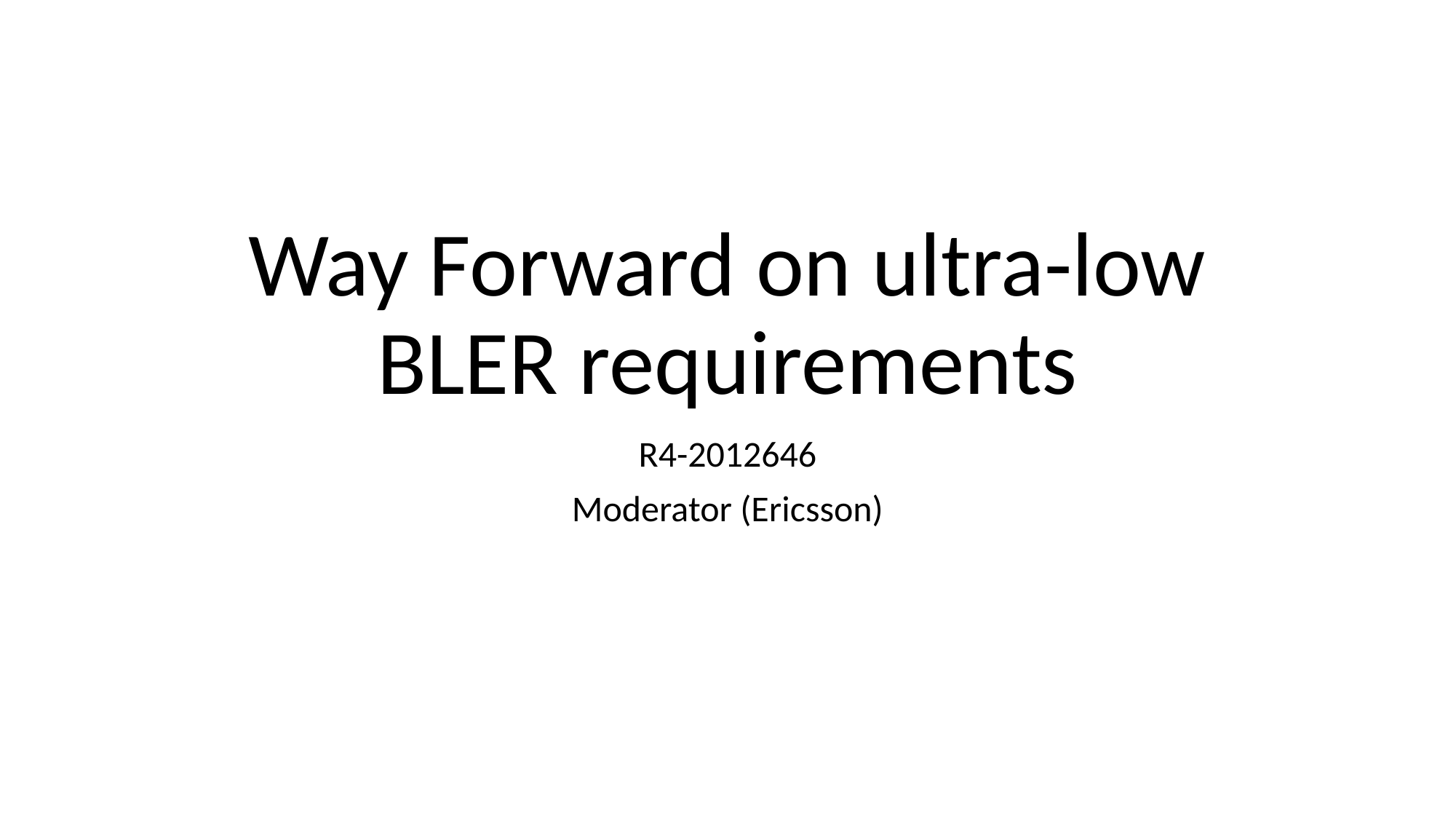

# Way Forward on ultra-low BLER requirements
R4-2012646
Moderator (Ericsson)